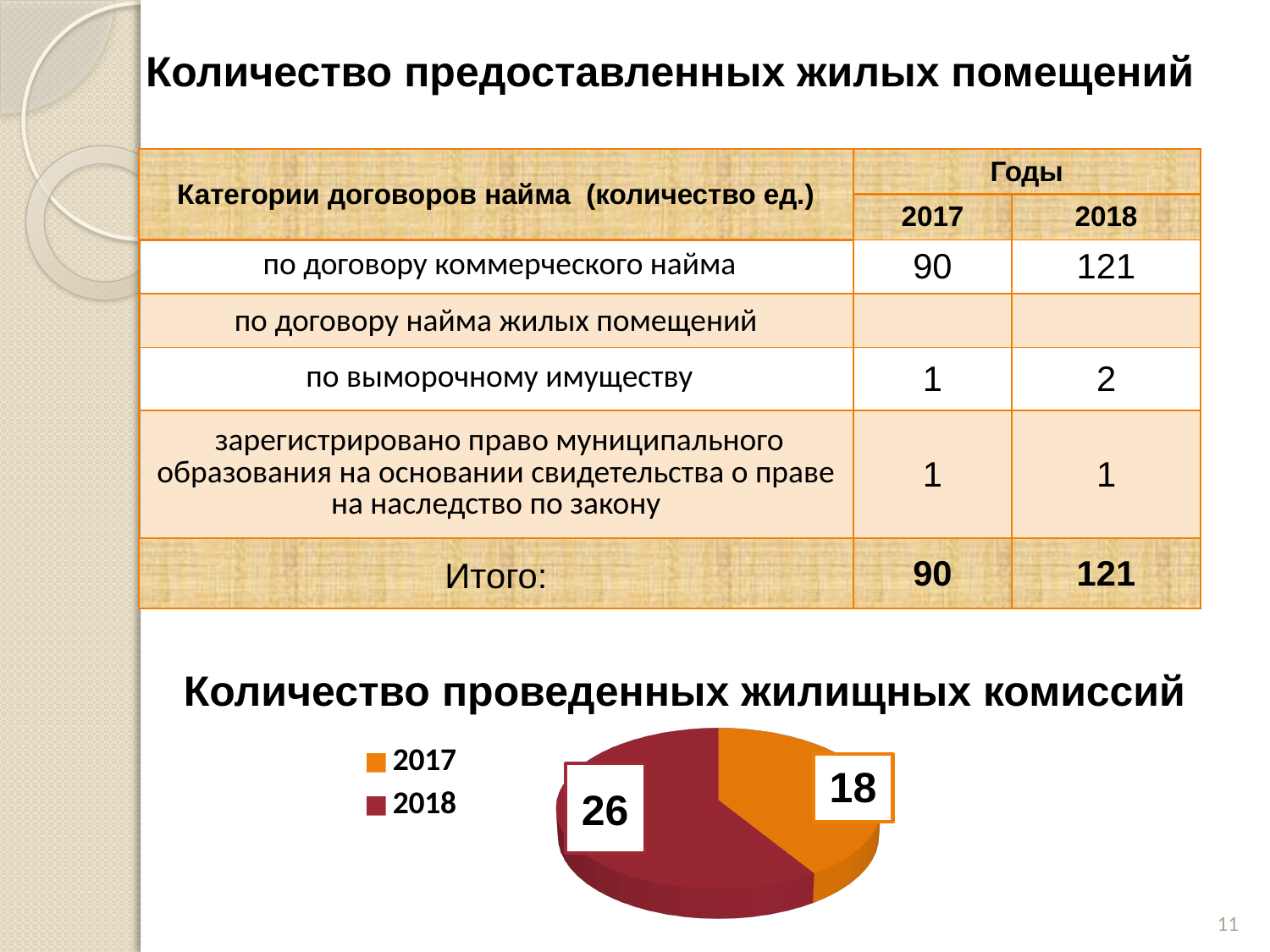

# Количество предоставленных жилых помещений
| Категории договоров найма (количество ед.) | Годы |  |
| --- | --- | --- |
|  | 2017 | 2018 |
| по договору коммерческого найма | 90 | 121 |
| по договору найма жилых помещений |  |  |
| по выморочному имуществу | 1 | 2 |
| зарегистрировано право муниципального образования на основании свидетельства о праве на наследство по закону | 1 | 1 |
| Итого: | 90 | 121 |
Количество проведенных жилищных комиссий

[unsupported chart]

26

11